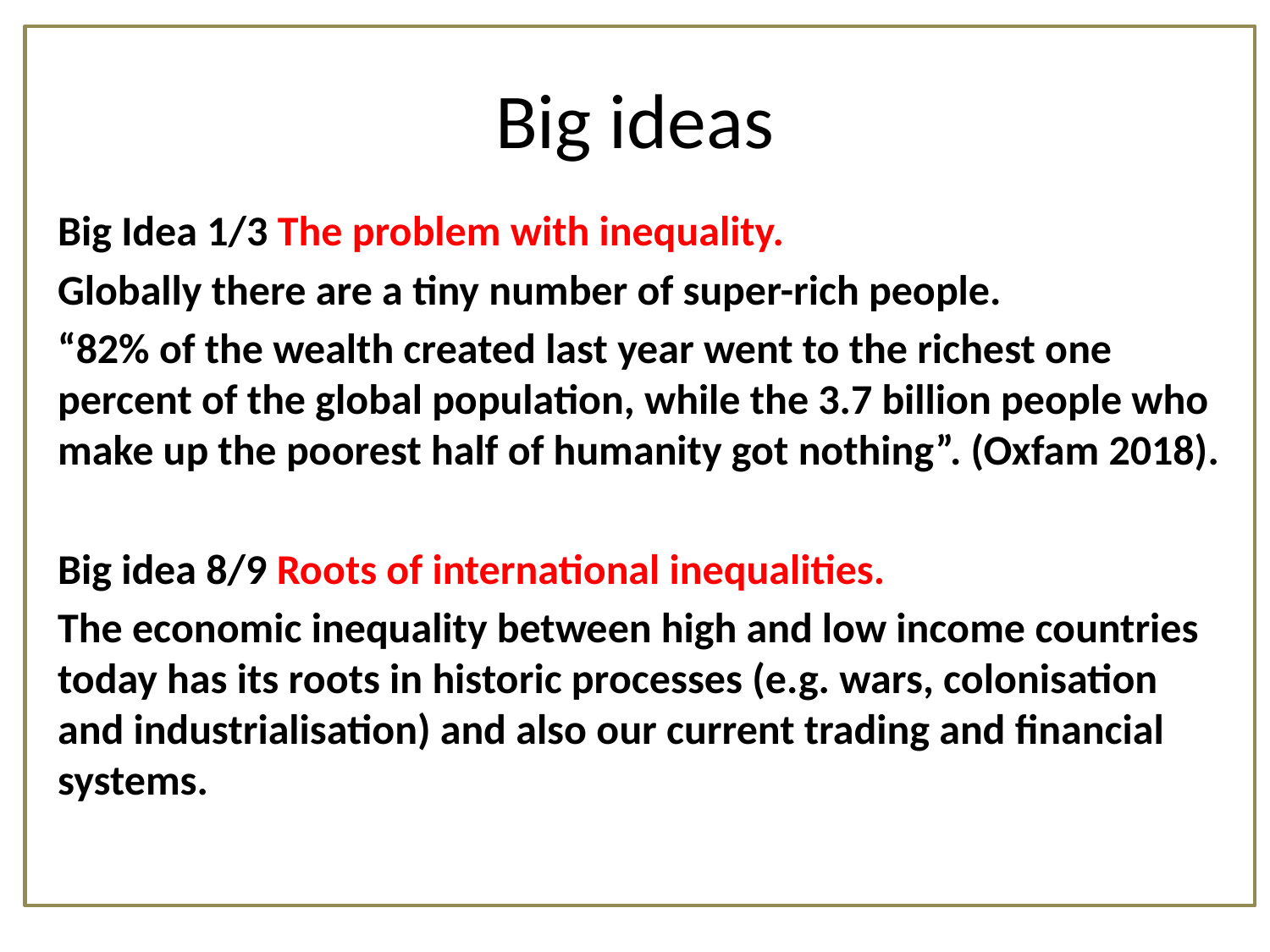

Migration takes place internally and internationally. In our time, the biggest international migration flows are from rich to other rich countries, and from poorer to other poorer countries (North-North; South-South). Much migration is short-term; migrants return to their country of origin. An estimated 258 million people live in a country they weren’t born in; this is approx. 3.6% World’s inhabitants (U.N. 2017). “In Europe, the size of the total population would have declined during the period 2000-2015 in the absence of migration.”(UN 2017).

# Big ideas
Big Idea 1/3 The problem with inequality.
Globally there are a tiny number of super-rich people.
“82% of the wealth created last year went to the richest one percent of the global population, while the 3.7 billion people who make up the poorest half of humanity got nothing”. (Oxfam 2018).

Big idea 8/9 Roots of international inequalities.
The economic inequality between high and low income countries today has its roots in historic processes (e.g. wars, colonisation and industrialisation) and also our current trading and financial systems.